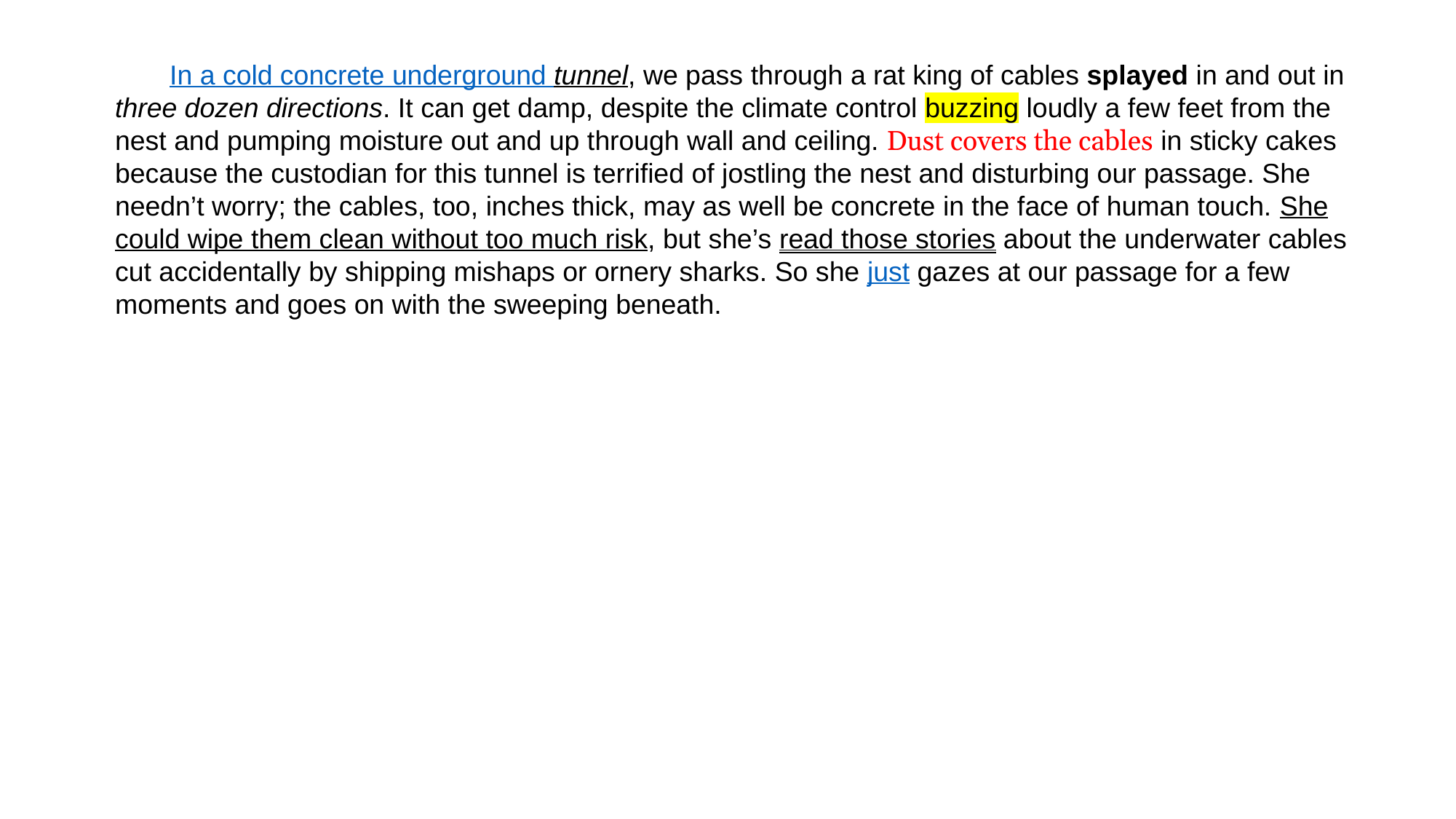

In a cold concrete underground tunnel, we pass through a rat king of cables splayed in and out in three dozen directions. It can get damp, despite the climate control buzzing loudly a few feet from the nest and pumping moisture out and up through wall and ceiling. Dust covers the cables in sticky cakes because the custodian for this tunnel is terrified of jostling the nest and disturbing our passage. She needn’t worry; the cables, too, inches thick, may as well be concrete in the face of human touch. She could wipe them clean without too much risk, but she’s read those stories about the underwater cables cut accidentally by shipping mishaps or ornery sharks. So she just gazes at our passage for a few moments and goes on with the sweeping beneath.